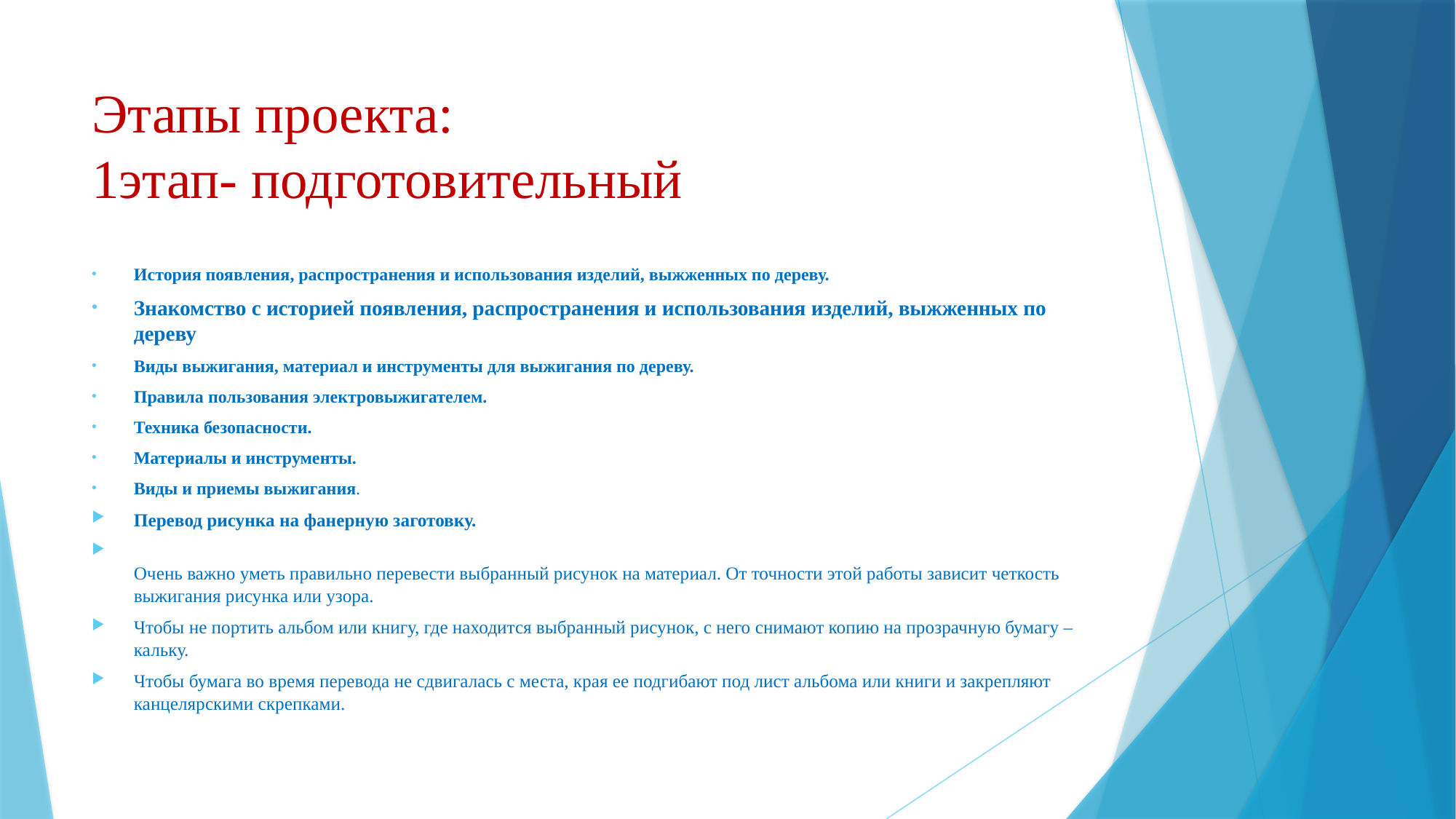

# Этапы проекта: 1этап- подготовительный
История появления, распространения и использования изделий, выжженных по дереву.
Знакомство с историей появления, распространения и использования изделий, выжженных по дереву
Виды выжигания, материал и инструменты для выжигания по дереву.
Правила пользования электровыжигателем.
Техника безопасности.
Материалы и инструменты.
Виды и приемы выжигания.
Перевод рисунка на фанерную заготовку.
Очень важно уметь правильно перевести выбранный рисунок на материал. От точности этой работы зависит четкость выжигания рисунка или узора.
Чтобы не портить альбом или книгу, где находится выбранный рисунок, с него снимают копию на прозрачную бумагу – кальку.
Чтобы бумага во время перевода не сдвигалась с места, края ее подгибают под лист альбома или книги и закрепляют канцелярскими скрепками.